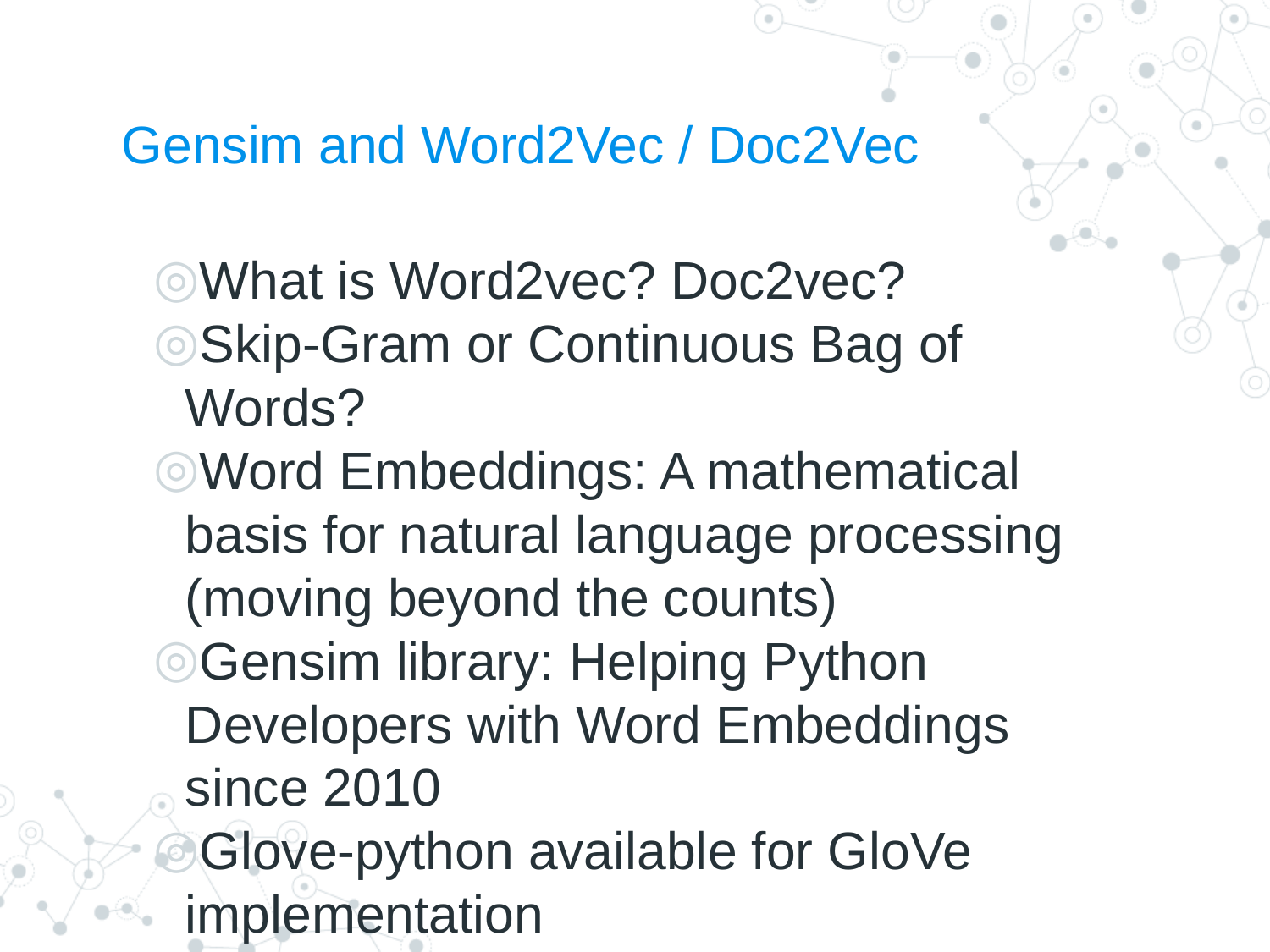

# Gensim and Word2Vec / Doc2Vec
What is Word2vec? Doc2vec?
Skip-Gram or Continuous Bag of Words?
Word Embeddings: A mathematical basis for natural language processing (moving beyond the counts)
Gensim library: Helping Python Developers with Word Embeddings since 2010
Glove-python available for GloVe implementation